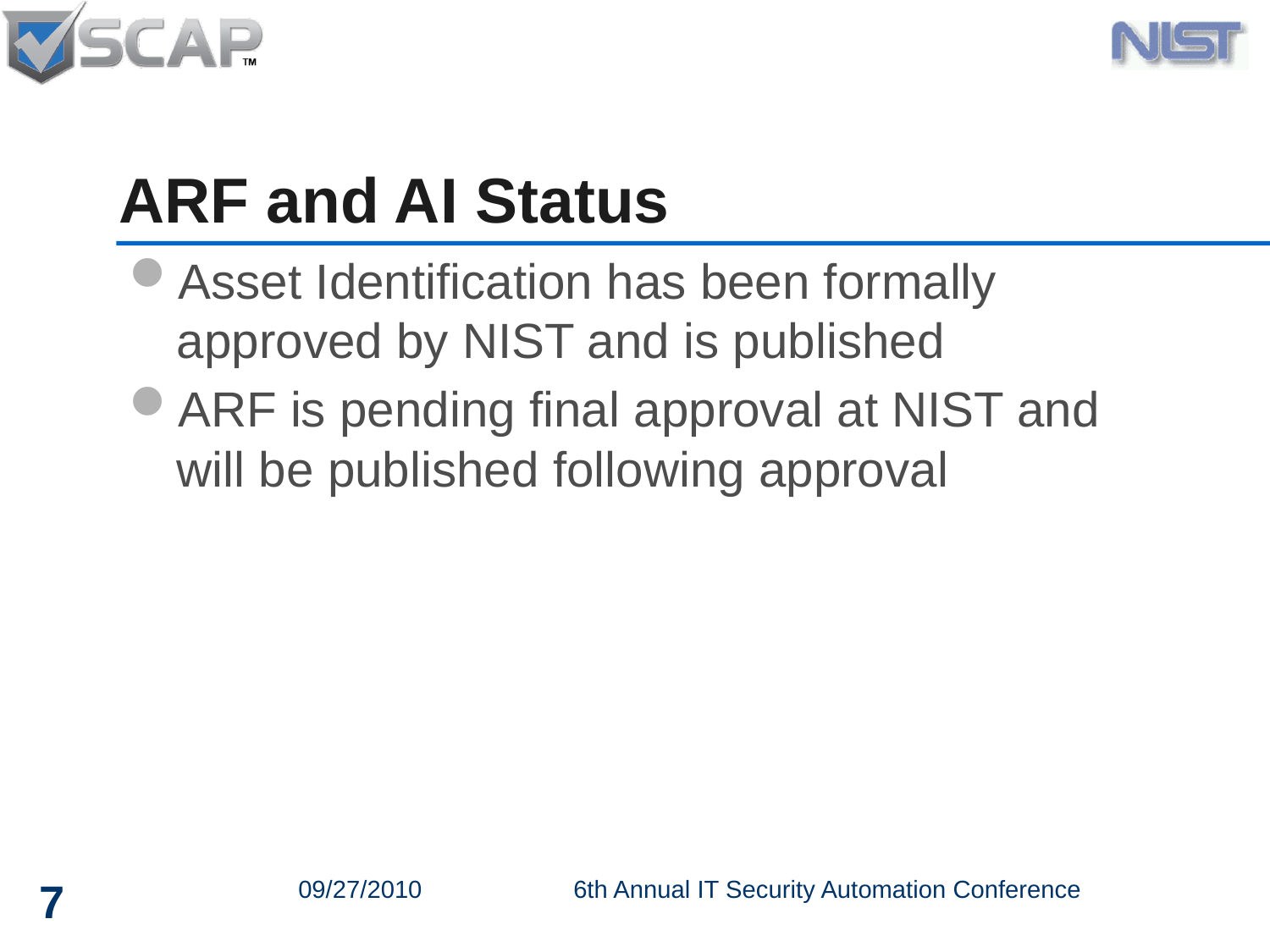

# ARF and AI Status
Asset Identification has been formally approved by NIST and is published
ARF is pending final approval at NIST and will be published following approval
7
09/27/2010
6th Annual IT Security Automation Conference